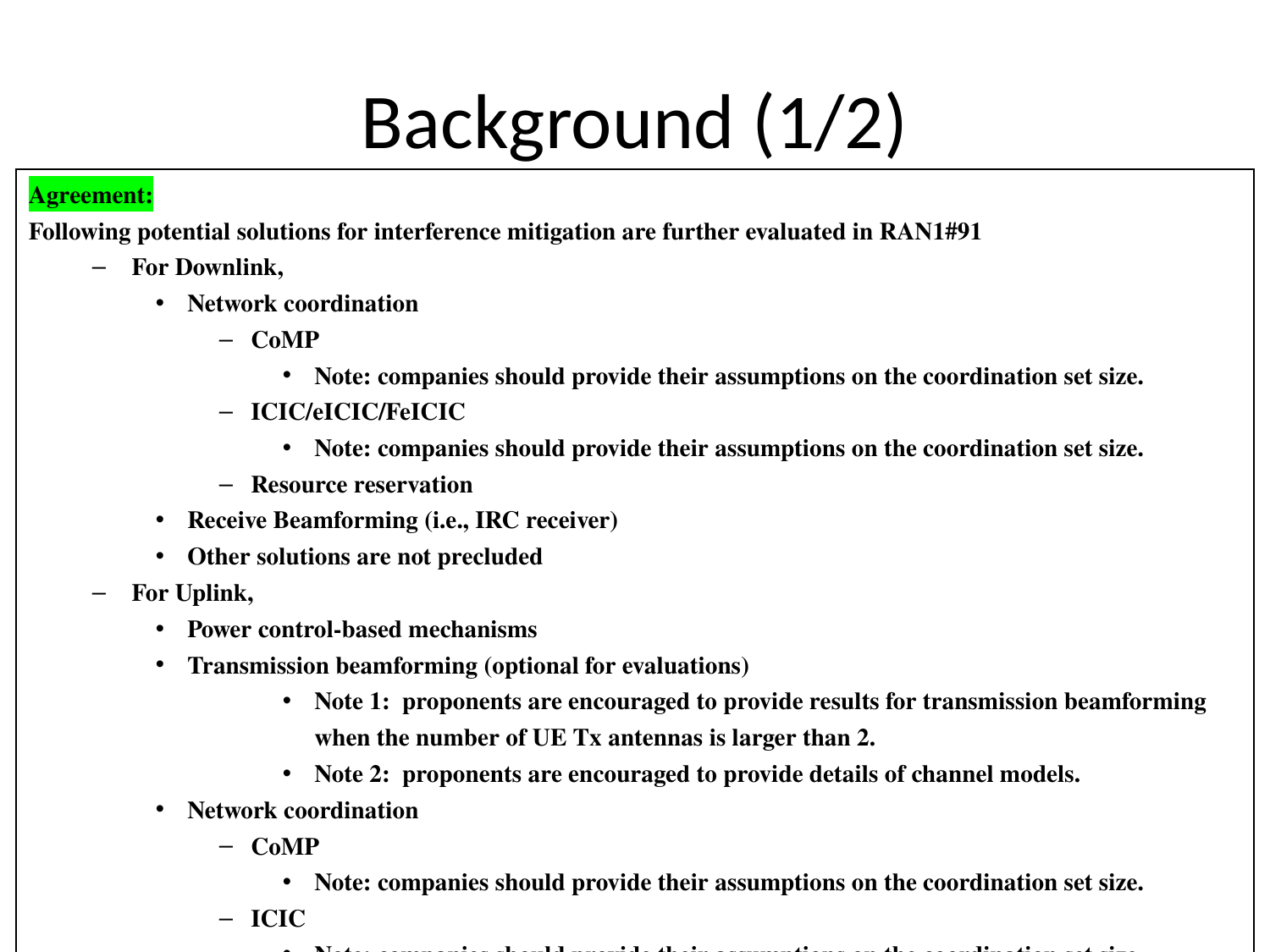

# Background (1/2)
| Agreement: Following potential solutions for interference mitigation are further evaluated in RAN1#91 For Downlink, Network coordination CoMP Note: companies should provide their assumptions on the coordination set size. ICIC/eICIC/FeICIC Note: companies should provide their assumptions on the coordination set size. Resource reservation Receive Beamforming (i.e., IRC receiver) Other solutions are not precluded For Uplink, Power control-based mechanisms Transmission beamforming (optional for evaluations) Note 1: proponents are encouraged to provide results for transmission beamforming when the number of UE Tx antennas is larger than 2. Note 2: proponents are encouraged to provide details of channel models. Network coordination CoMP Note: companies should provide their assumptions on the coordination set size. ICIC Note: companies should provide their assumptions on the coordination set size. Resource reservation Other solutions are not precluded Implementation based solutions are not precluded in the evaluation |
| --- |